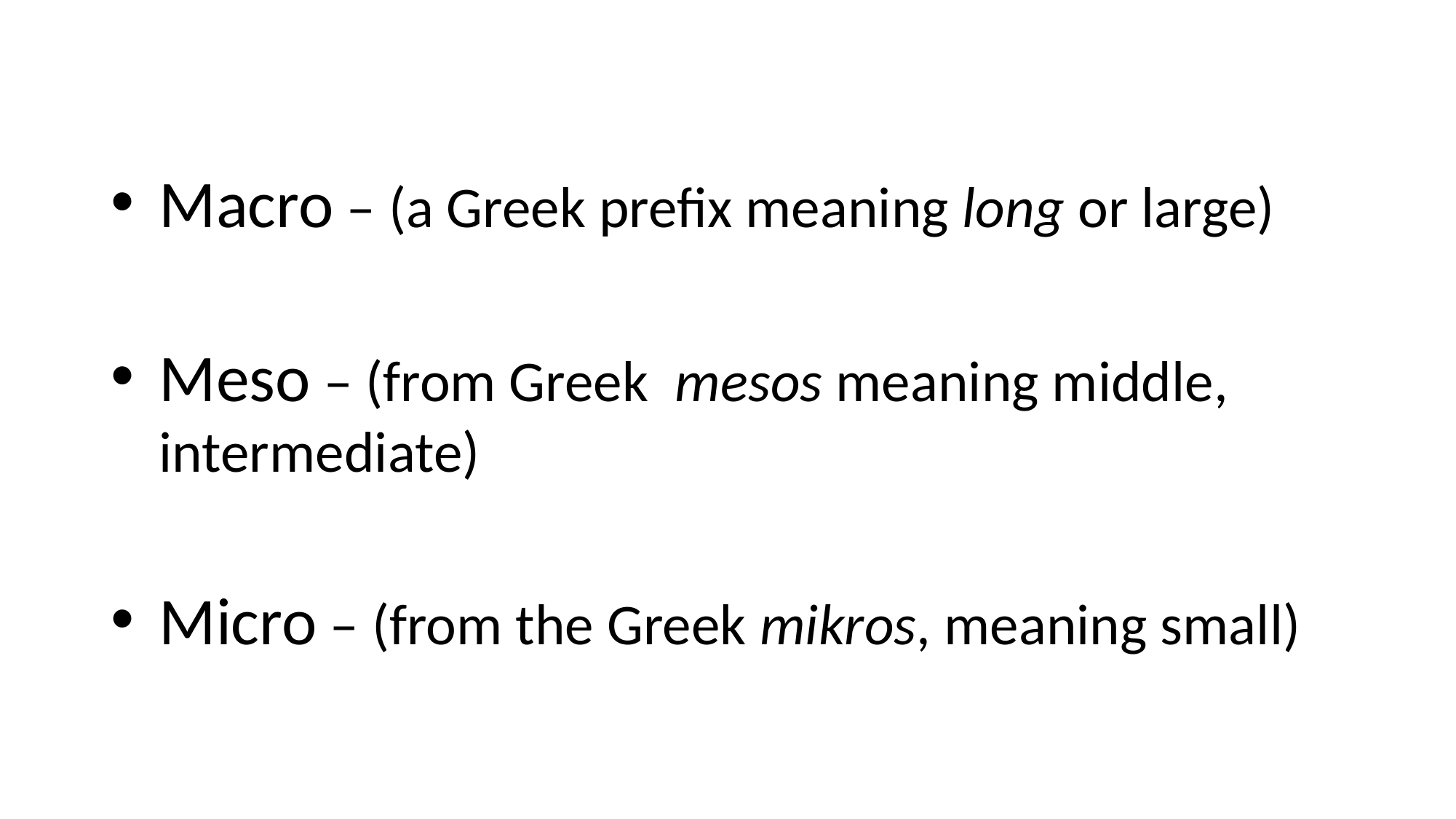

Macro – (a Greek prefix meaning long or large)

Meso – (from Greek  mesos meaning middle, intermediate)

Micro – (from the Greek mikros, meaning small)